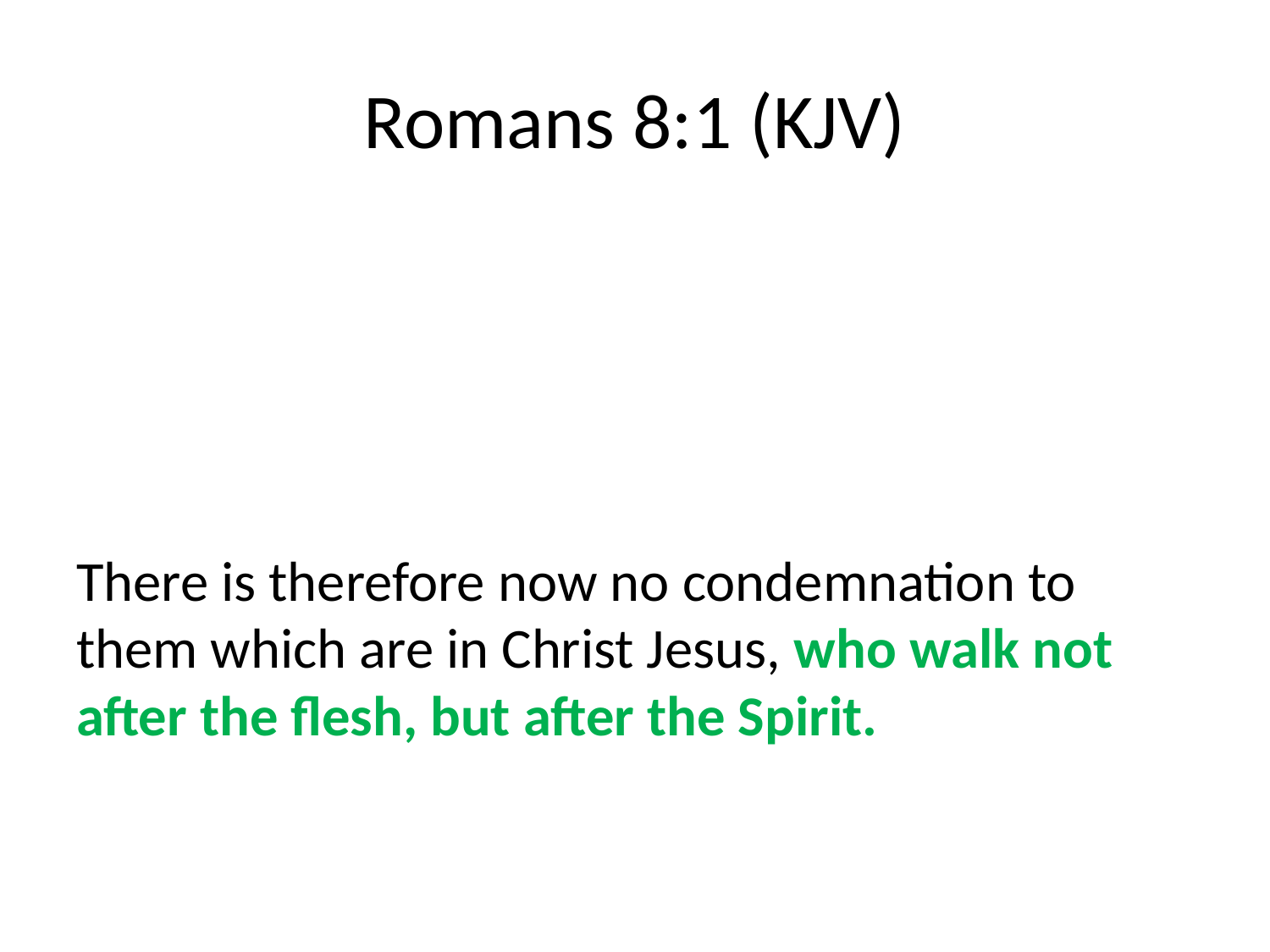

# Romans 8:1 (KJV)

There is therefore now no condemnation to them which are in Christ Jesus, who walk not after the flesh, but after the Spirit.